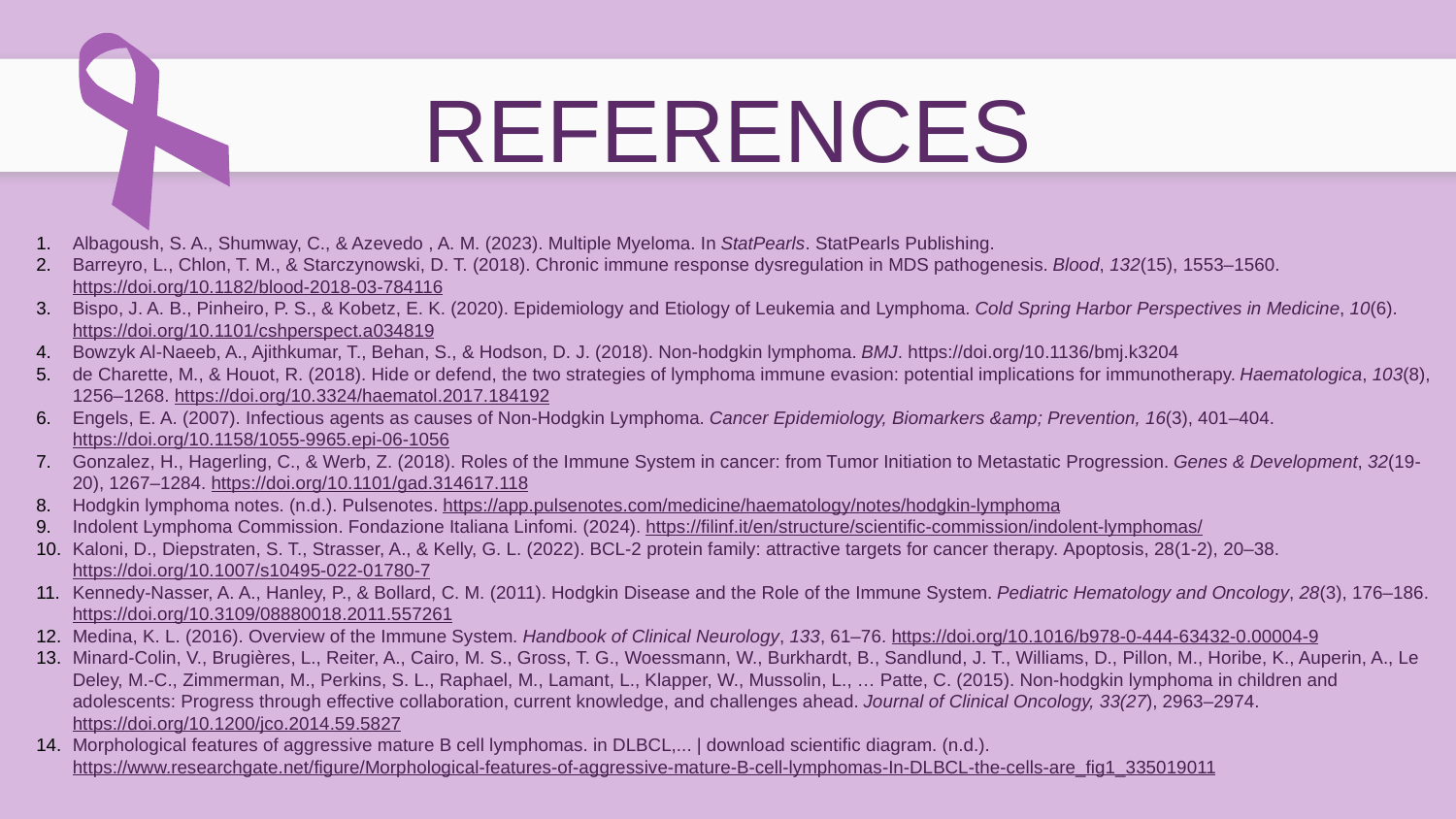

# REFERENCES

Albagoush, S. A., Shumway, C., & Azevedo , A. M. (2023). Multiple Myeloma. In StatPearls. StatPearls Publishing.
Barreyro, L., Chlon, T. M., & Starczynowski, D. T. (2018). Chronic immune response dysregulation in MDS pathogenesis. Blood, 132(15), 1553–1560. https://doi.org/10.1182/blood-2018-03-784116
Bispo, J. A. B., Pinheiro, P. S., & Kobetz, E. K. (2020). Epidemiology and Etiology of Leukemia and Lymphoma. Cold Spring Harbor Perspectives in Medicine, 10(6). https://doi.org/10.1101/cshperspect.a034819
Bowzyk Al-Naeeb, A., Ajithkumar, T., Behan, S., & Hodson, D. J. (2018). Non-hodgkin lymphoma. BMJ. https://doi.org/10.1136/bmj.k3204
de Charette, M., & Houot, R. (2018). Hide or defend, the two strategies of lymphoma immune evasion: potential implications for immunotherapy. Haematologica, 103(8), 1256–1268. https://doi.org/10.3324/haematol.2017.184192 ​
Engels, E. A. (2007). Infectious agents as causes of Non-Hodgkin Lymphoma. Cancer Epidemiology, Biomarkers &amp; Prevention, 16(3), 401–404. https://doi.org/10.1158/1055-9965.epi-06-1056
Gonzalez, H., Hagerling, C., & Werb, Z. (2018). Roles of the Immune System in cancer: from Tumor Initiation to Metastatic Progression. Genes & Development, 32(19-20), 1267–1284. https://doi.org/10.1101/gad.314617.118
Hodgkin lymphoma notes. (n.d.). Pulsenotes. https://app.pulsenotes.com/medicine/haematology/notes/hodgkin-lymphoma
Indolent Lymphoma Commission. Fondazione Italiana Linfomi. (2024). https://filinf.it/en/structure/scientific-commission/indolent-lymphomas/
Kaloni, D., Diepstraten, S. T., Strasser, A., & Kelly, G. L. (2022). BCL-2 protein family: attractive targets for cancer therapy. Apoptosis, 28(1-2), 20–38. https://doi.org/10.1007/s10495-022-01780-7
Kennedy-Nasser, A. A., Hanley, P., & Bollard, C. M. (2011). Hodgkin Disease and the Role of the Immune System. Pediatric Hematology and Oncology, 28(3), 176–186. https://doi.org/10.3109/08880018.2011.557261
Medina, K. L. (2016). Overview of the Immune System. Handbook of Clinical Neurology, 133, 61–76. https://doi.org/10.1016/b978-0-444-63432-0.00004-9
Minard-Colin, V., Brugières, L., Reiter, A., Cairo, M. S., Gross, T. G., Woessmann, W., Burkhardt, B., Sandlund, J. T., Williams, D., Pillon, M., Horibe, K., Auperin, A., Le Deley, M.-C., Zimmerman, M., Perkins, S. L., Raphael, M., Lamant, L., Klapper, W., Mussolin, L., … Patte, C. (2015). Non-hodgkin lymphoma in children and adolescents: Progress through effective collaboration, current knowledge, and challenges ahead. Journal of Clinical Oncology, 33(27), 2963–2974. https://doi.org/10.1200/jco.2014.59.5827
Morphological features of aggressive mature B cell lymphomas. in DLBCL,... | download scientific diagram. (n.d.). https://www.researchgate.net/figure/Morphological-features-of-aggressive-mature-B-cell-lymphomas-In-DLBCL-the-cells-are_fig1_335019011